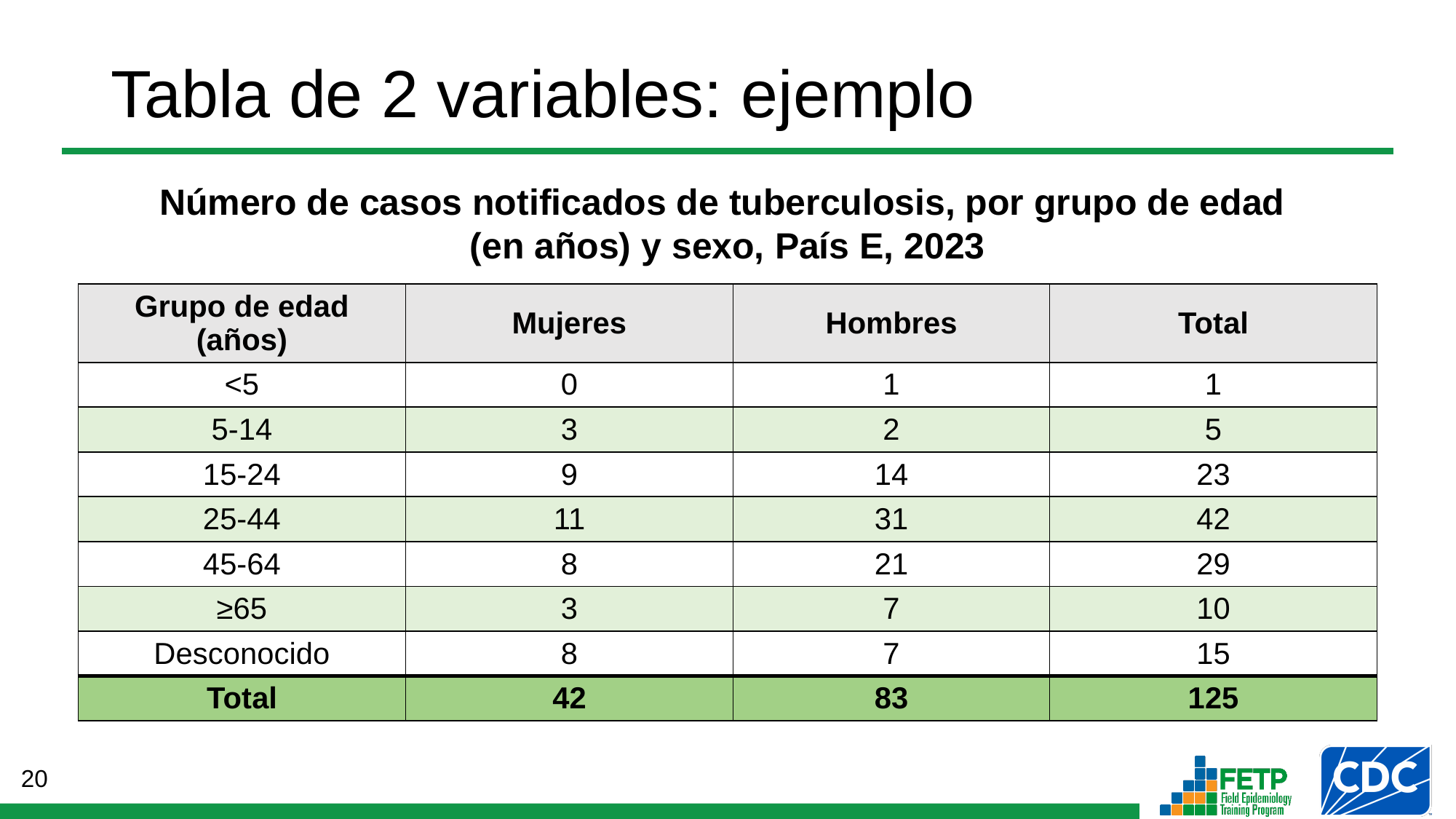

# Tabla de 2 variables: ejemplo
Número de casos notificados de tuberculosis, por grupo de edad
(en años) y sexo, País E, 2023
| Grupo de edad (años) | Mujeres | Hombres | Total |
| --- | --- | --- | --- |
| <5 | 0 | 1 | 1 |
| 5-14 | 3 | 2 | 5 |
| 15-24 | 9 | 14 | 23 |
| 25-44 | 11 | 31 | 42 |
| 45-64 | 8 | 21 | 29 |
| ≥65 | 3 | 7 | 10 |
| Desconocido | 8 | 7 | 15 |
| Total | 42 | 83 | 125 |